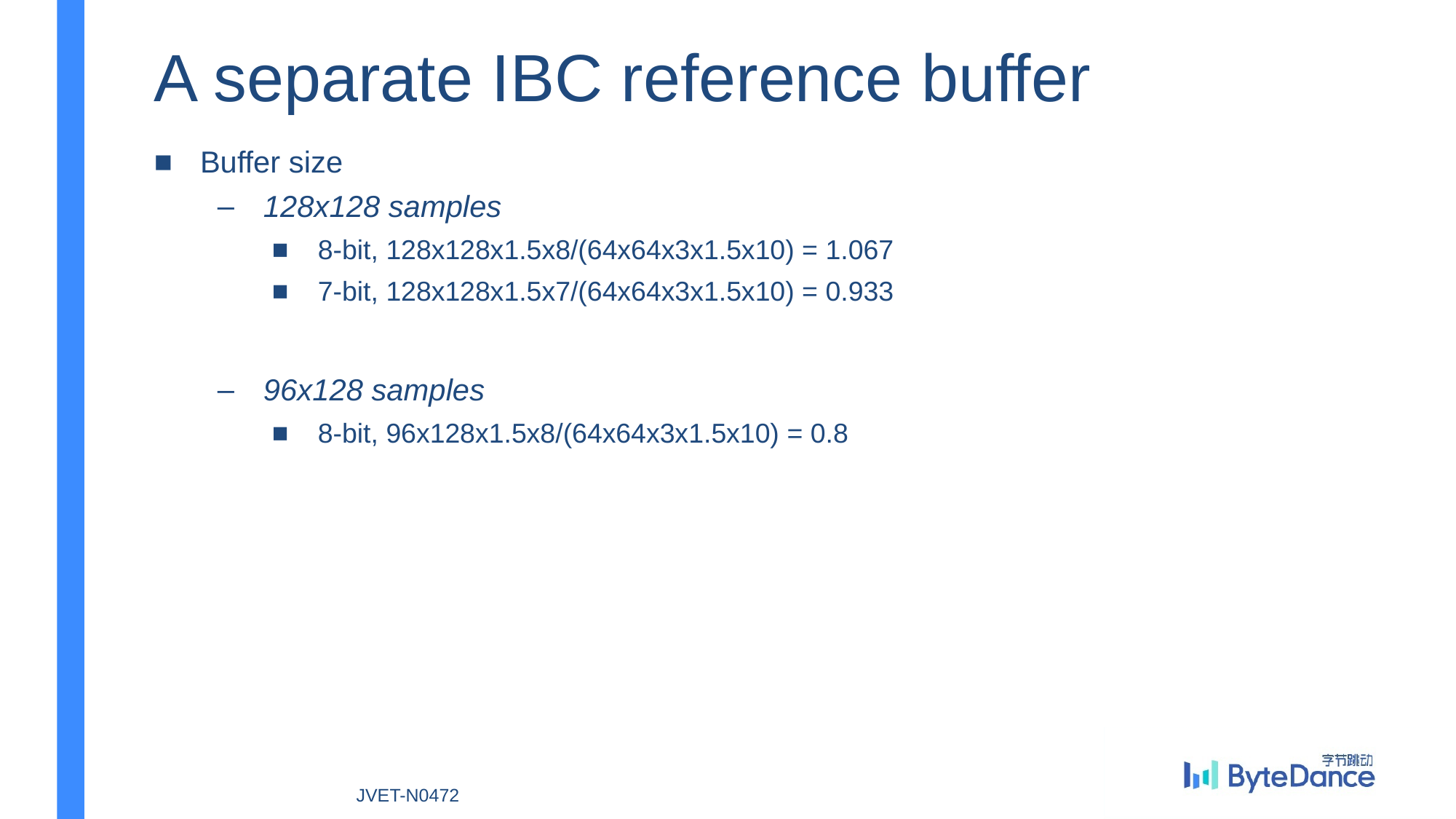

# A separate IBC reference buffer
Buffer size
128x128 samples
8-bit, 128x128x1.5x8/(64x64x3x1.5x10) = 1.067
7-bit, 128x128x1.5x7/(64x64x3x1.5x10) = 0.933

96x128 samples
8-bit, 96x128x1.5x8/(64x64x3x1.5x10) = 0.8
JVET-N0472